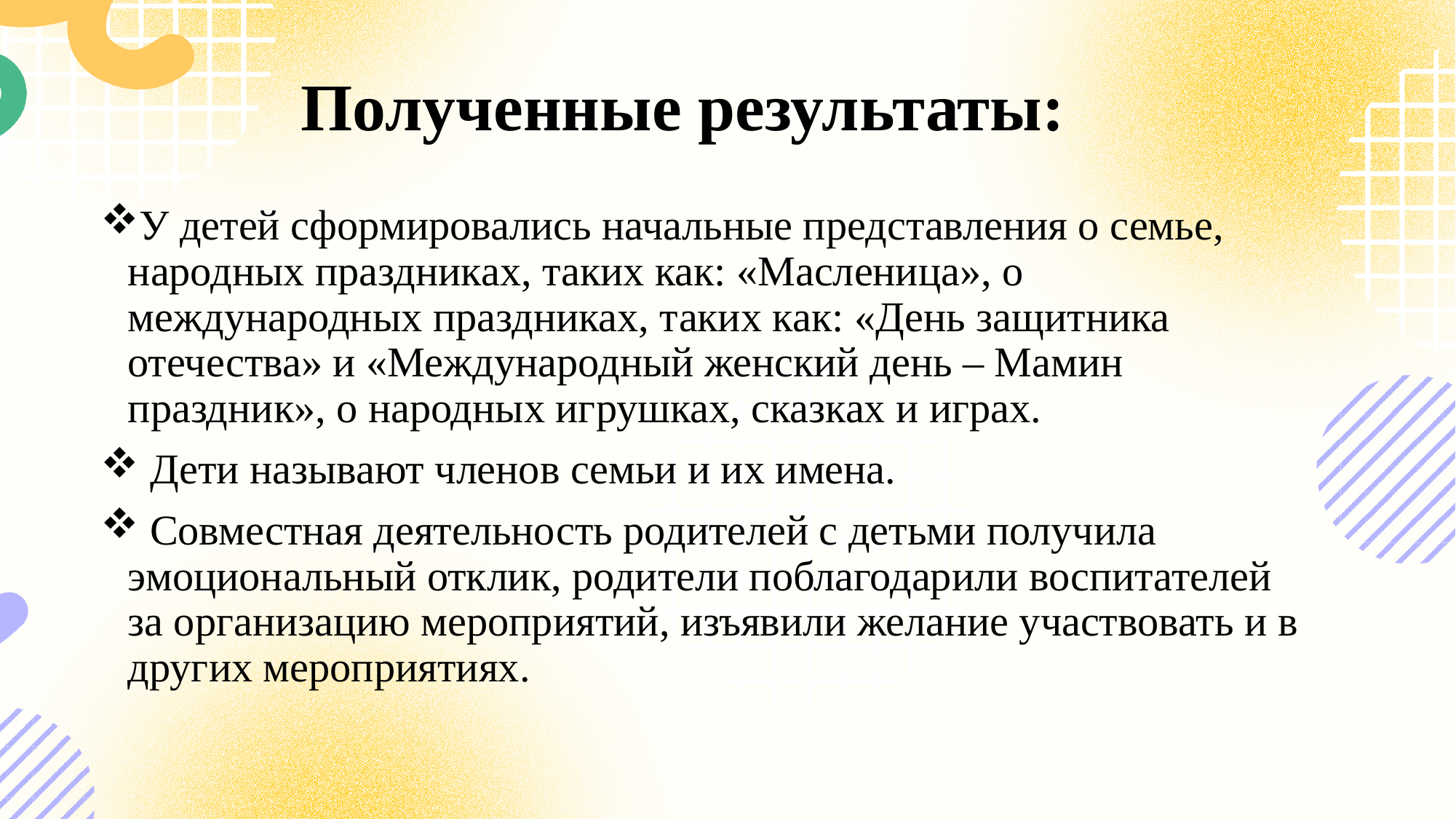

# Полученные результаты:
У детей сформировались начальные представления о семье, народных праздниках, таких как: «Масленица», о международных праздниках, таких как: «День защитника отечества» и «Международный женский день – Мамин праздник», о народных игрушках, сказках и играх.
 Дети называют членов семьи и их имена.
 Совместная деятельность родителей с детьми получила эмоциональный отклик, родители поблагодарили воспитателей за организацию мероприятий, изъявили желание участвовать и в других мероприятиях.